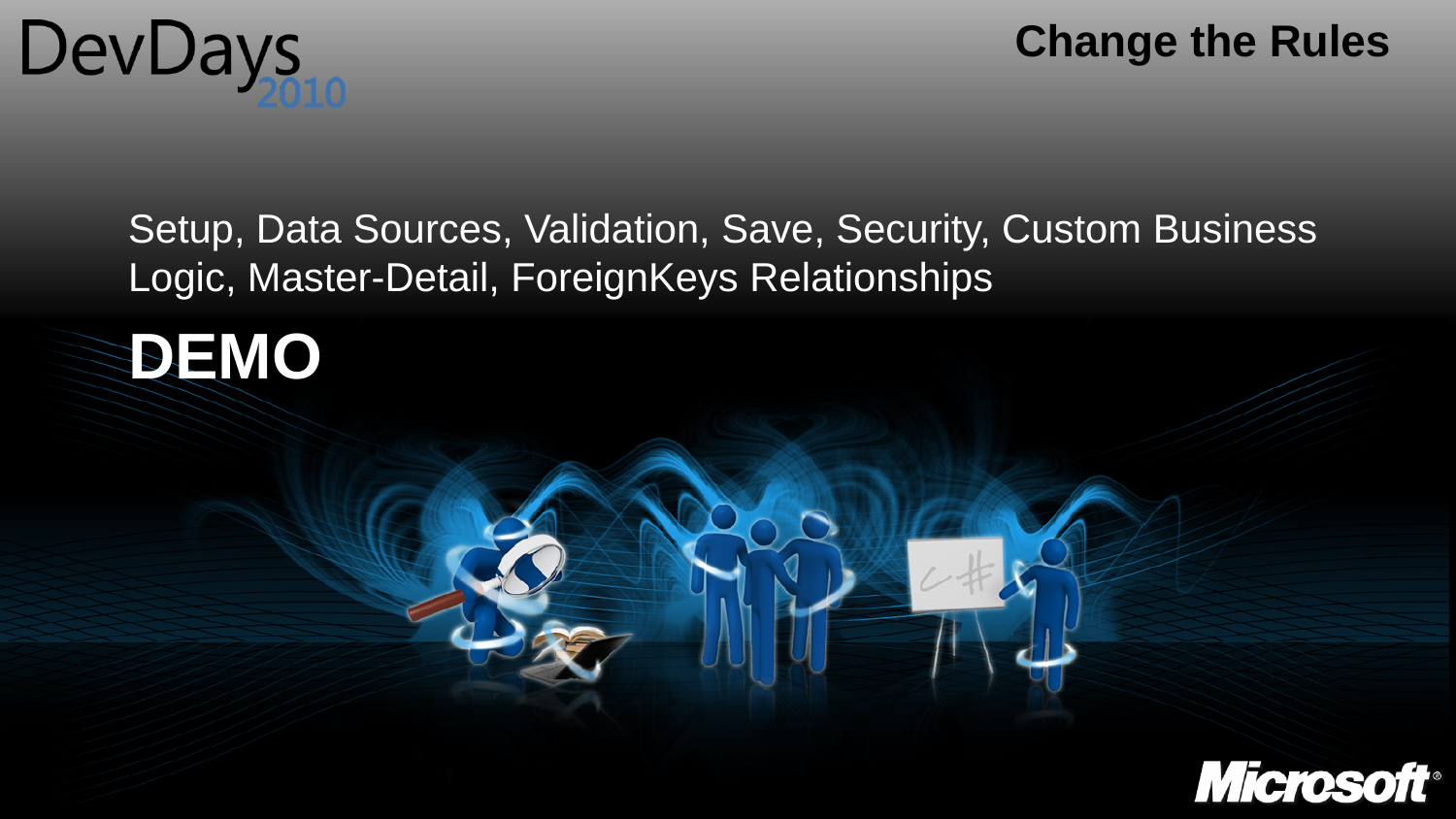

Setup, Data Sources, Validation, Save, Security, Custom Business Logic, Master-Detail, ForeignKeys Relationships
# Demo